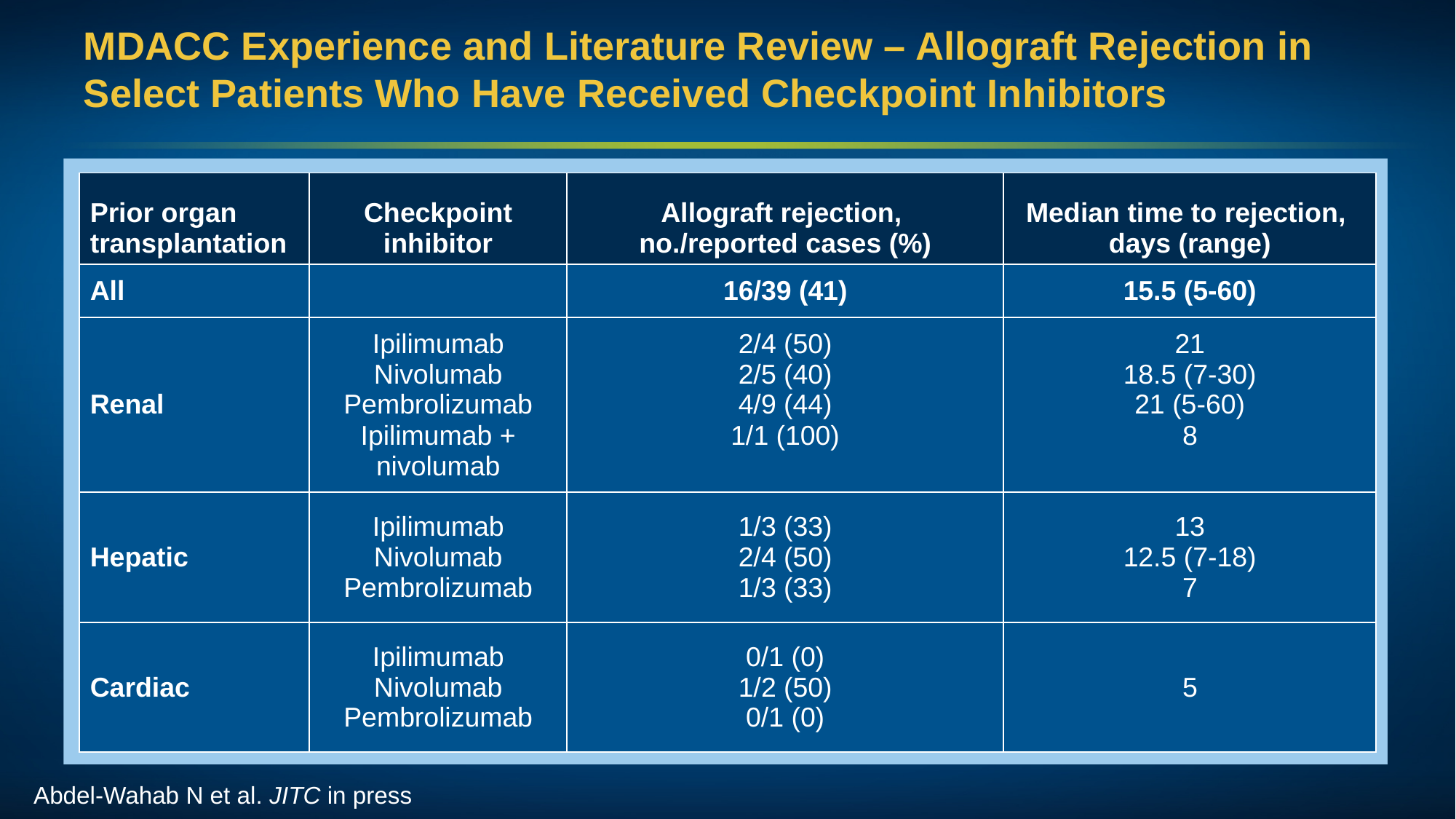

# MDACC Experience and Literature Review – Allograft Rejection in Select Patients Who Have Received Checkpoint Inhibitors

| Prior organ transplantation | Checkpoint inhibitor | Allograft rejection, no./reported cases (%) | Median time to rejection, days (range) |
| --- | --- | --- | --- |
| All |  | 16/39 (41) | 15.5 (5-60) |
| Renal | Ipilimumab Nivolumab Pembrolizumab Ipilimumab + nivolumab | 2/4 (50) 2/5 (40) 4/9 (44) 1/1 (100) | 21 18.5 (7-30) 21 (5-60) 8 |
| Hepatic | Ipilimumab Nivolumab Pembrolizumab | 1/3 (33) 2/4 (50) 1/3 (33) | 13 12.5 (7-18) 7 |
| Cardiac | Ipilimumab Nivolumab Pembrolizumab | 0/1 (0) 1/2 (50) 0/1 (0) | 5 |
Abdel-Wahab N et al. JITC in press